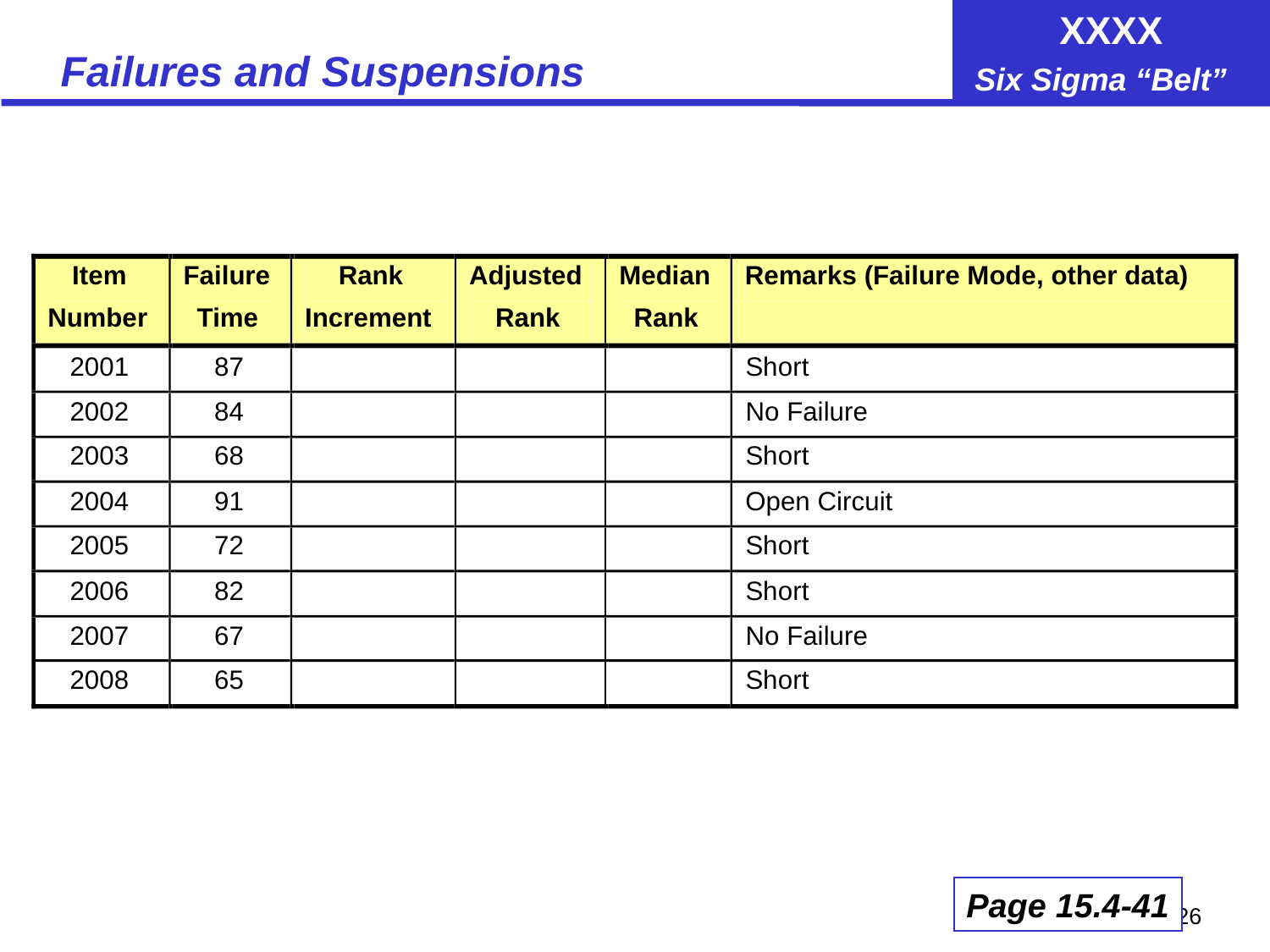

# Failures and Suspensions

Item

Failure

Rank

Adjusted

Median

Remarks (Failure Mode, other data)

Number

Time

Increment

Rank

Rank

2001

87

Short

2002

84

No Failure

2003

68

Short

2004

91

Open Circuit

2005

72

Short

2006

82

Short

2007

67

No Failure

2008

65

Short

Page 15.4-41